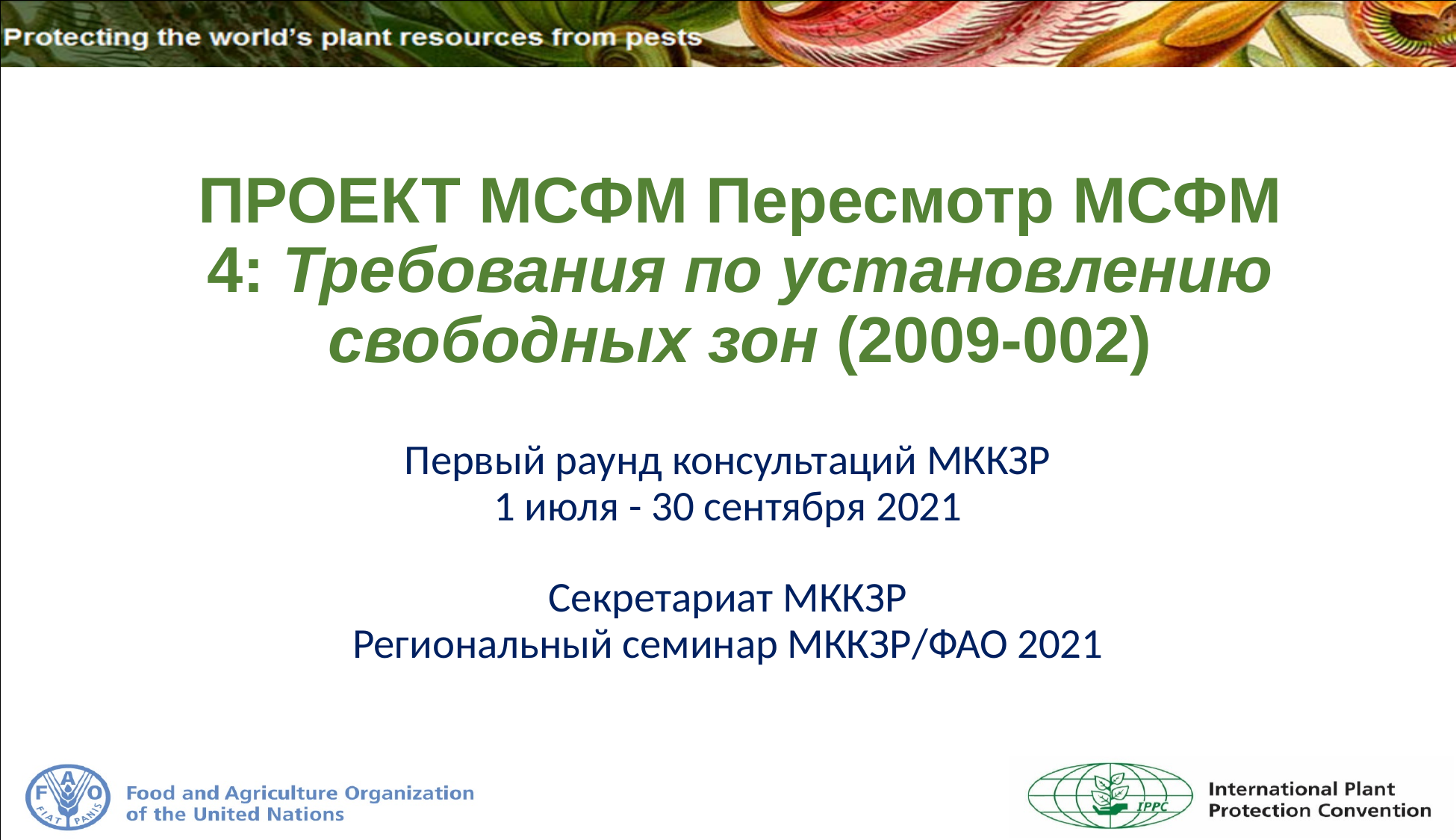

# ПРОЕКТ МСФМ Пересмотр МСФМ 4: Требования по установлению свободных зон (2009-002)
Первый раунд консультаций МККЗР
1 июля - 30 сентября 2021
Секретариат МККЗР
Региональный семинар МККЗР/ФАО 2021